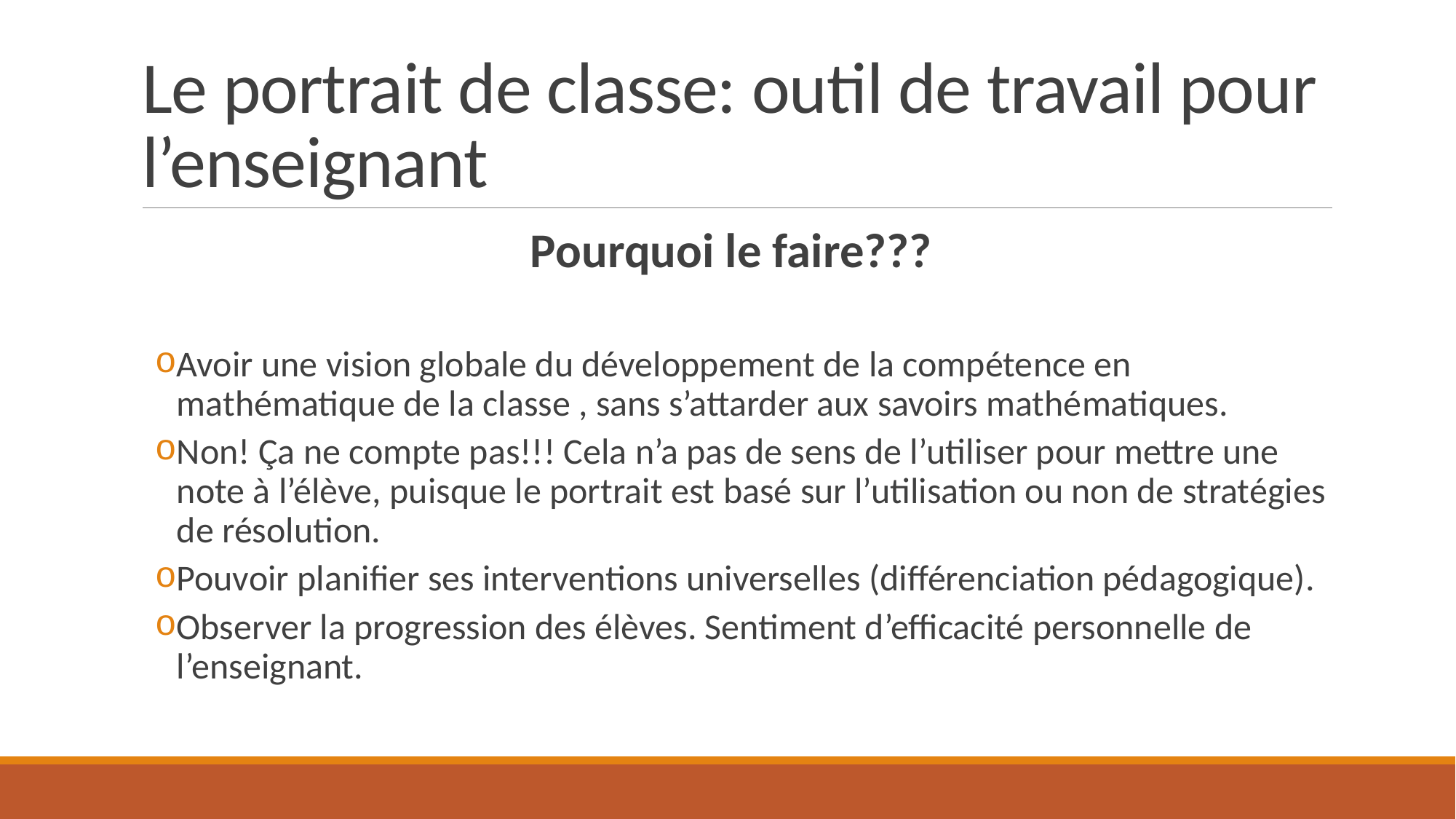

# Le portrait de classe: outil de travail pour l’enseignant
Pourquoi le faire???

Avoir une vision globale du développement de la compétence en mathématique de la classe , sans s’attarder aux savoirs mathématiques.
Non! Ça ne compte pas!!! Cela n’a pas de sens de l’utiliser pour mettre une note à l’élève, puisque le portrait est basé sur l’utilisation ou non de stratégies de résolution.
Pouvoir planifier ses interventions universelles (différenciation pédagogique).
Observer la progression des élèves. Sentiment d’efficacité personnelle de l’enseignant.